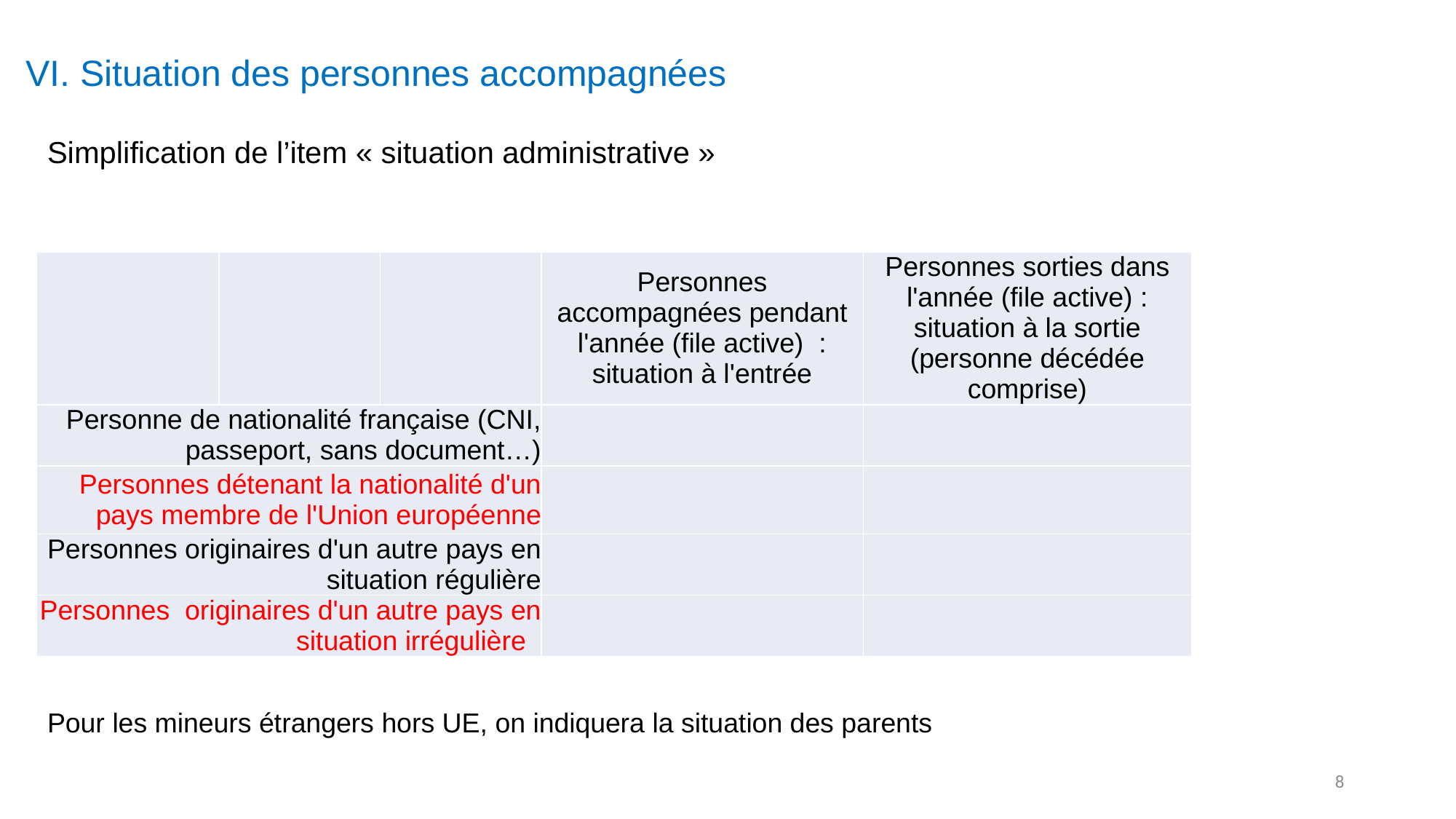

VI. Situation des personnes accompagnées
Simplification de l’item « situation administrative »
|  |  |  | Personnes accompagnées pendant l'année (file active) : situation à l'entrée | Personnes sorties dans l'année (file active) : situation à la sortie (personne décédée comprise) |
| --- | --- | --- | --- | --- |
| Personne de nationalité française (CNI, passeport, sans document…) |  |  |  |  |
| Personnes détenant la nationalité d'un pays membre de l'Union européenne |  |  |  |  |
| Personnes originaires d'un autre pays en situation régulière |  |  |  |  |
| Personnes originaires d'un autre pays en situation irrégulière |  |  |  |  |
Pour les mineurs étrangers hors UE, on indiquera la situation des parents
8